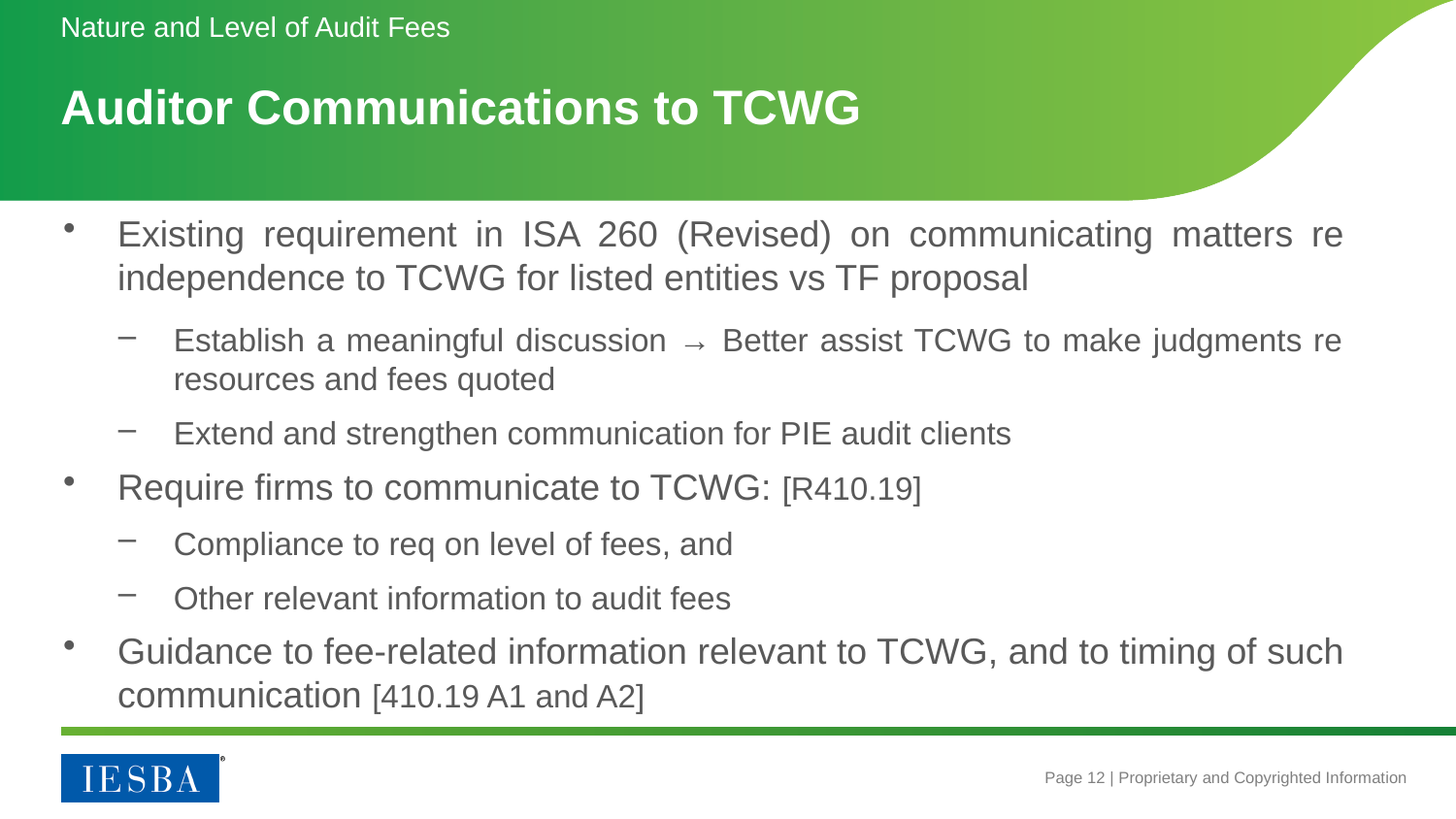

Nature and Level of Audit Fees
# Auditor Communications to TCWG

Existing requirement in ISA 260 (Revised) on communicating matters re independence to TCWG for listed entities vs TF proposal
Establish a meaningful discussion → Better assist TCWG to make judgments re resources and fees quoted
Extend and strengthen communication for PIE audit clients
Require firms to communicate to TCWG: [R410.19]
Compliance to req on level of fees, and
Other relevant information to audit fees
Guidance to fee-related information relevant to TCWG, and to timing of such communication [410.19 A1 and A2]